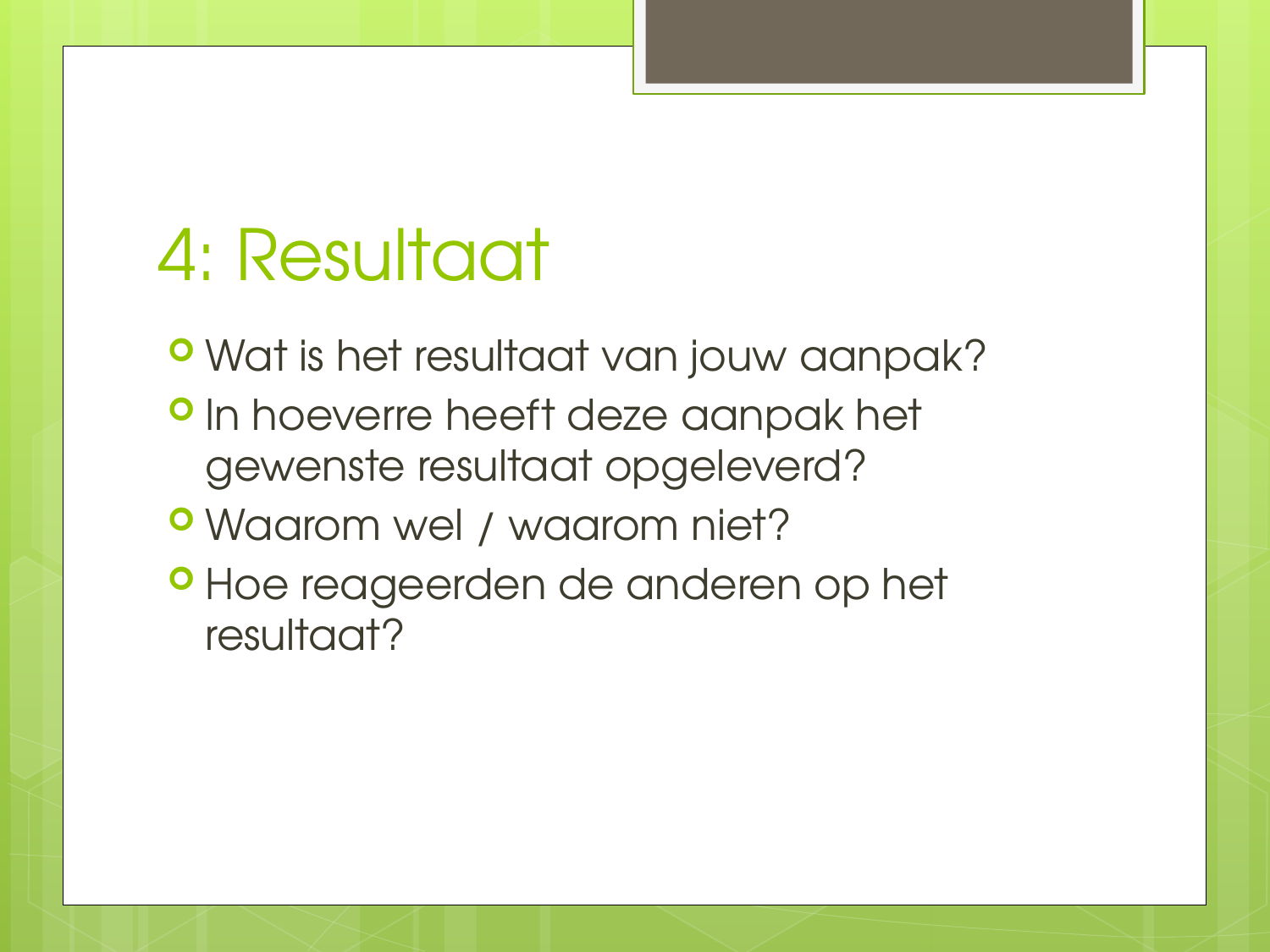

# 4: Resultaat
Wat is het resultaat van jouw aanpak?
In hoeverre heeft deze aanpak het gewenste resultaat opgeleverd?
Waarom wel / waarom niet?
Hoe reageerden de anderen op het resultaat?